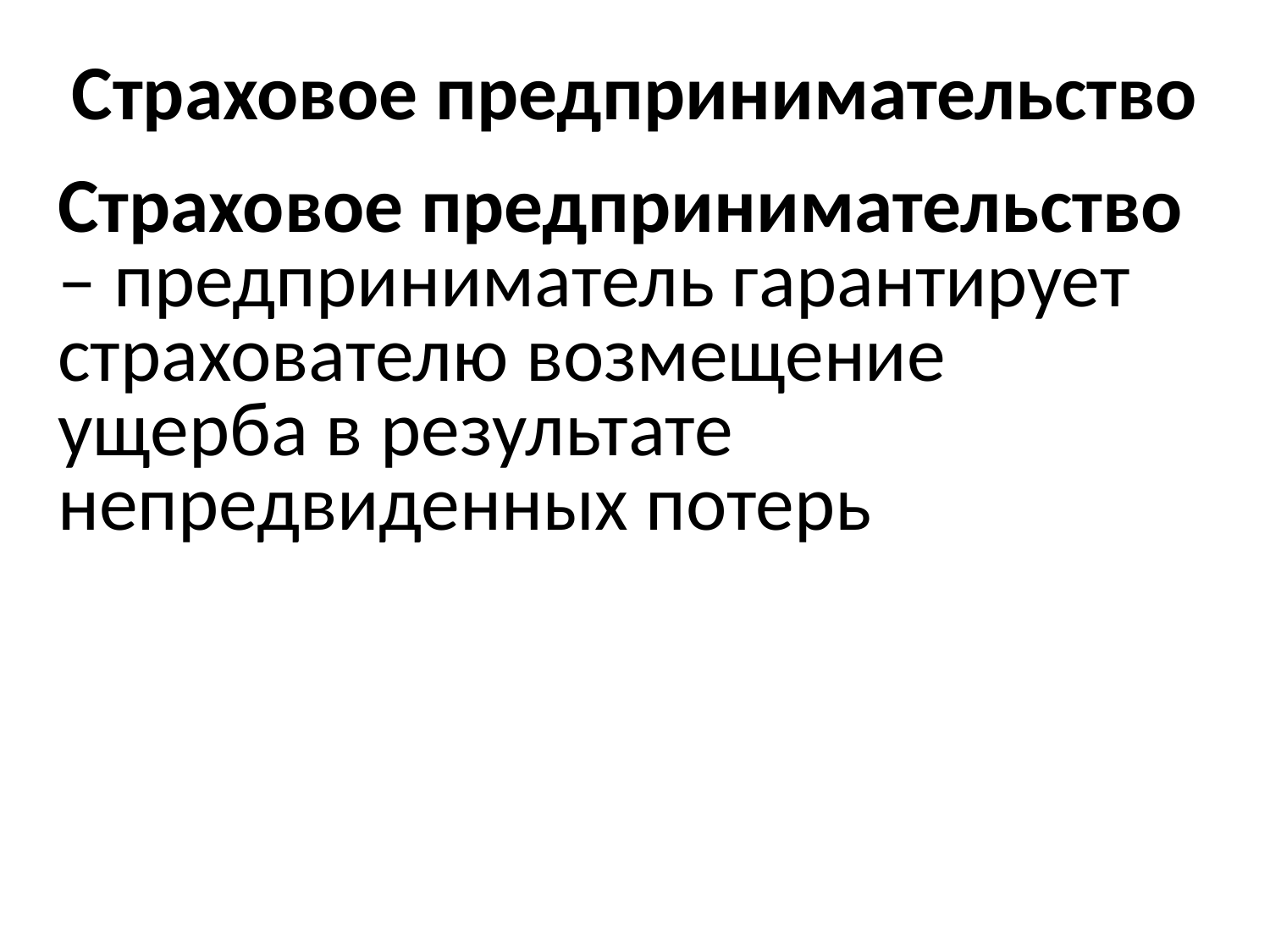

# Страховое предпринимательство
Страховое предпринимательство – предприниматель гарантирует страхователю возмещение ущерба в результате непредвиденных потерь